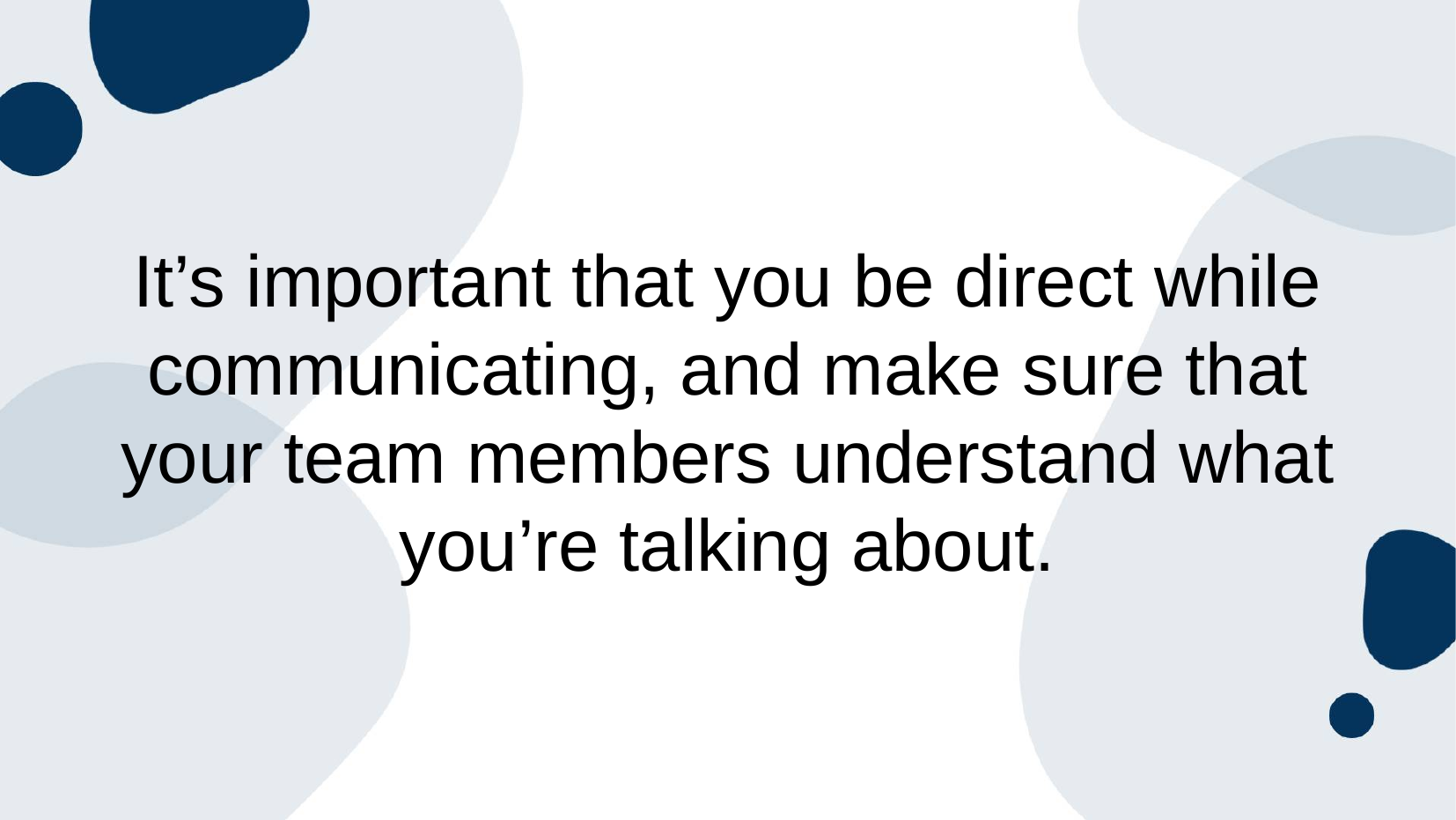

# It’s important that you be direct while communicating, and make sure that your team members understand what you’re talking about.